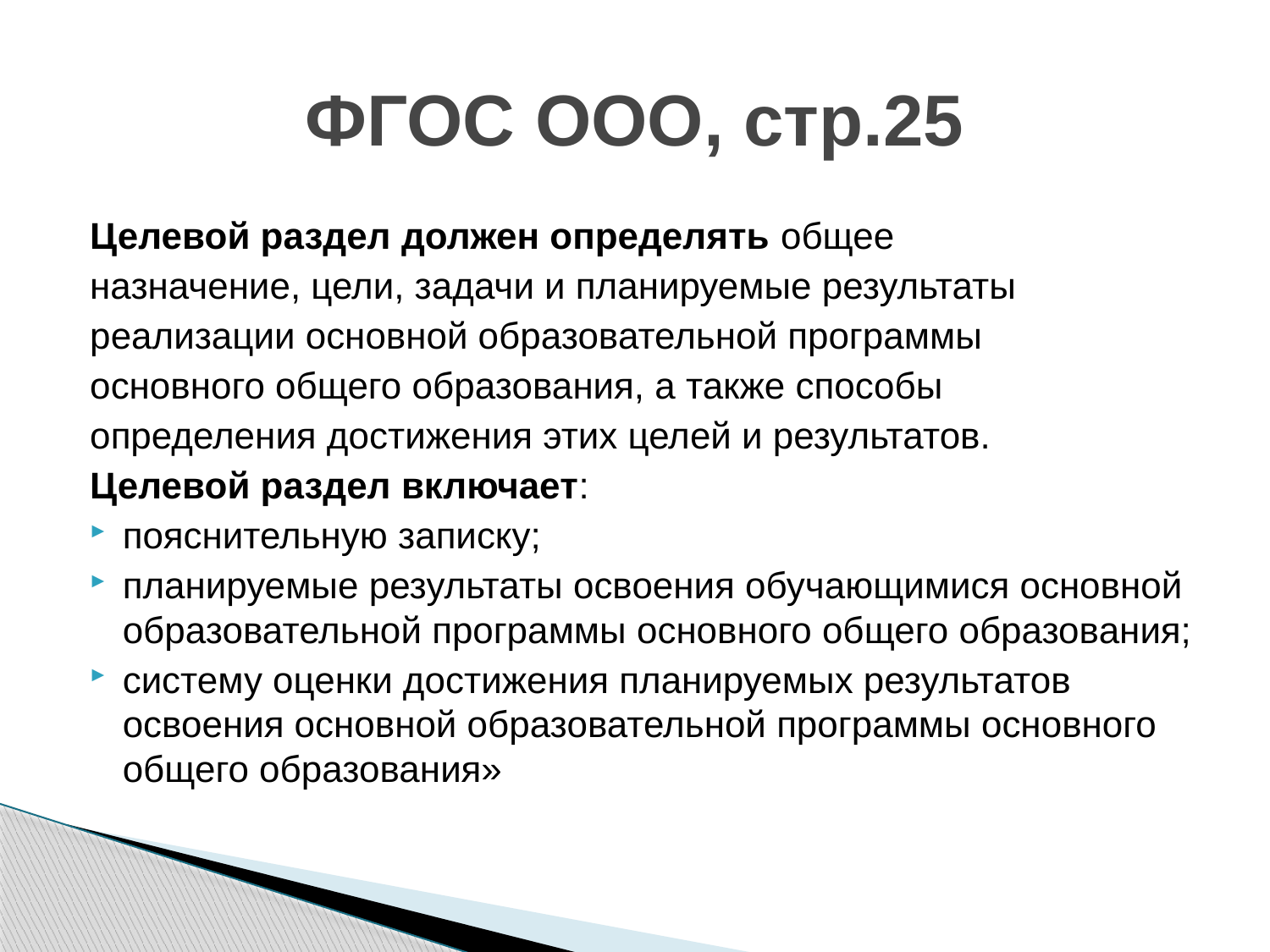

# ФГОС ООО, стр.25
Целевой раздел должен определять общее
назначение, цели, задачи и планируемые результаты
реализации основной образовательной программы
основного общего образования, а также способы
определения достижения этих целей и результатов.
Целевой раздел включает:
пояснительную записку;
планируемые результаты освоения обучающимися основной образовательной программы основного общего образования;
систему оценки достижения планируемых результатов освоения основной образовательной программы основного общего образования»